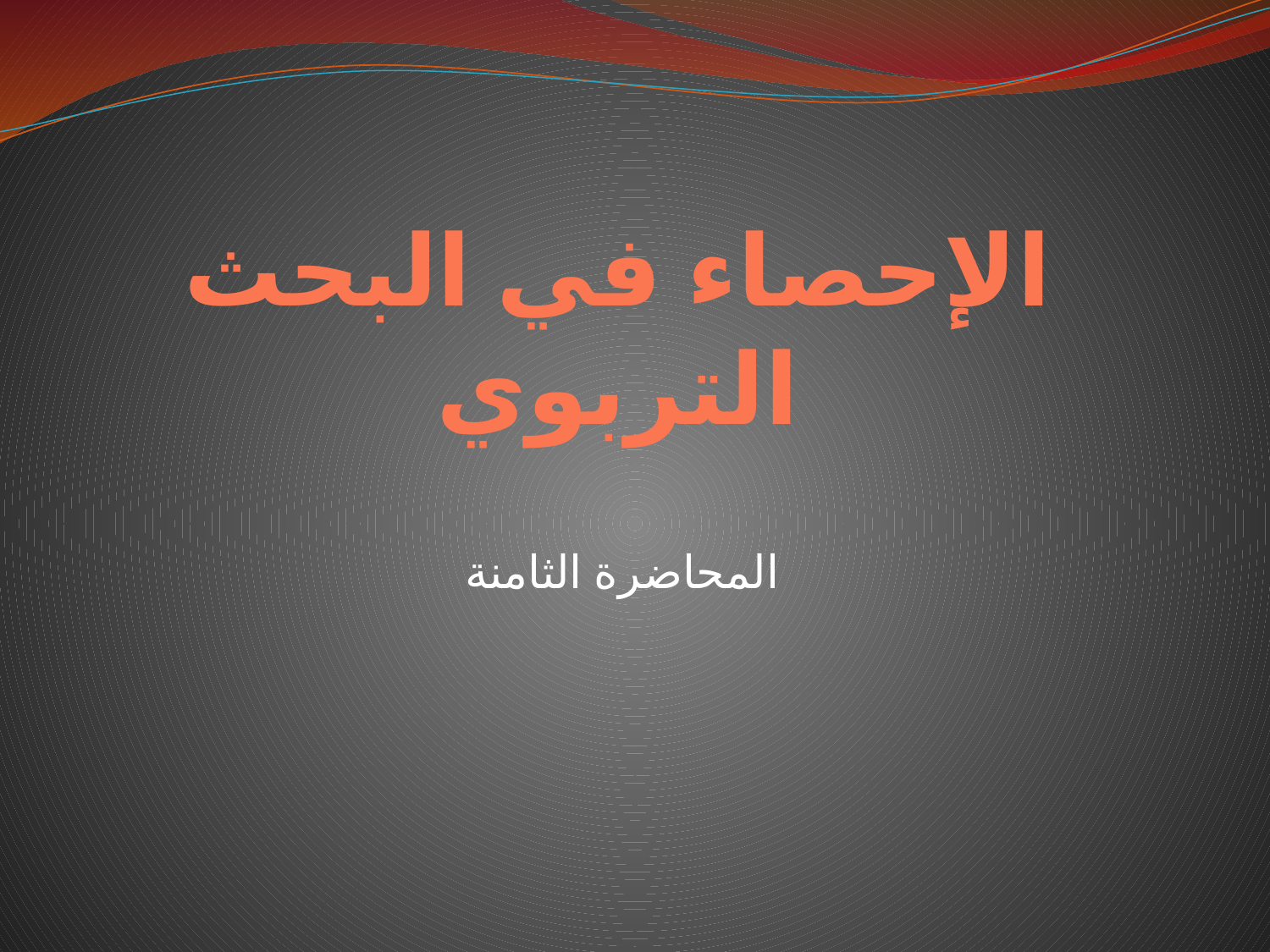

# الإحصاء في البحث التربوي
المحاضرة الثامنة